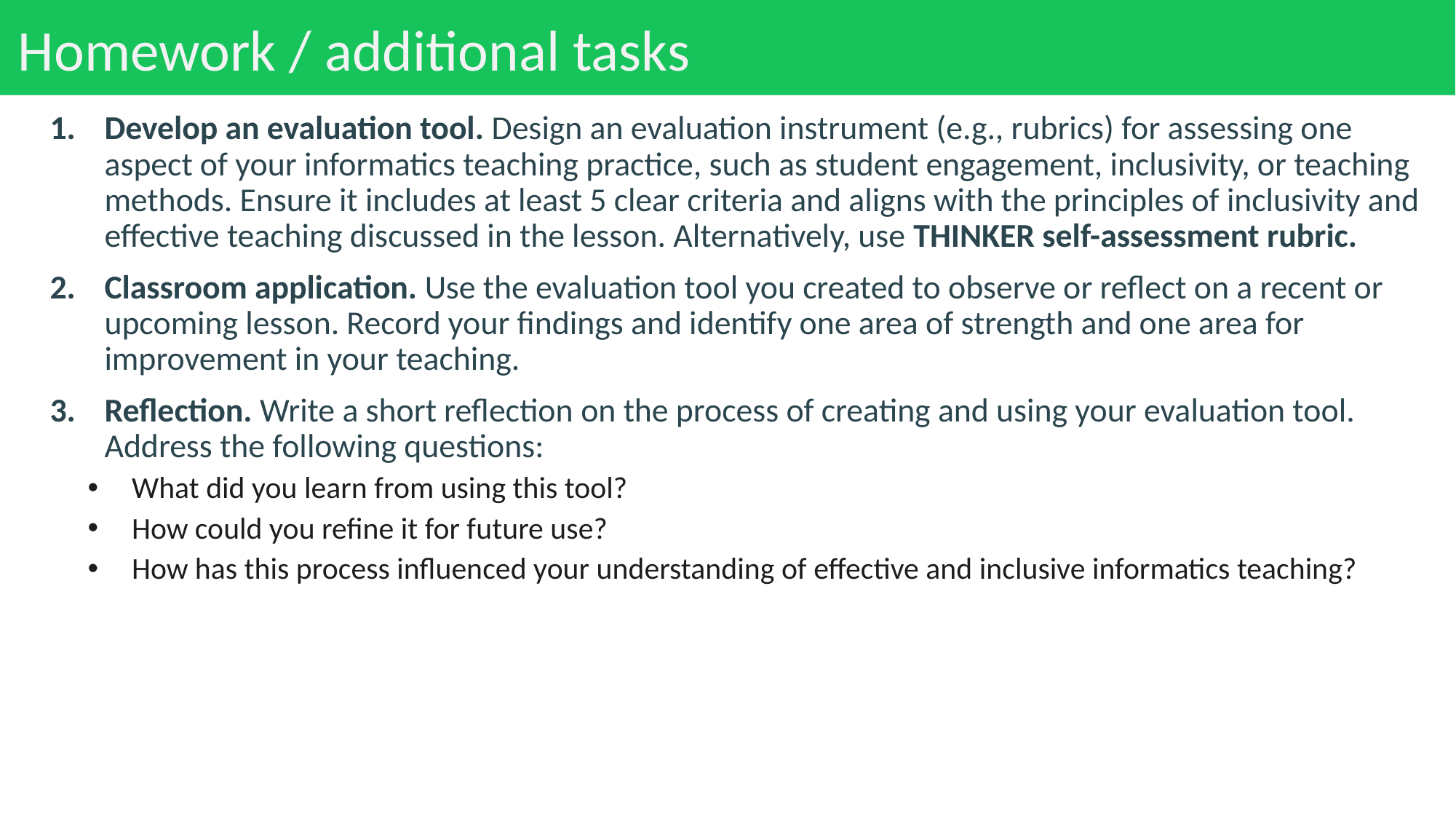

# Homework / additional tasks
Develop an evaluation tool. Design an evaluation instrument (e.g., rubrics) for assessing one aspect of your informatics teaching practice, such as student engagement, inclusivity, or teaching methods. Ensure it includes at least 5 clear criteria and aligns with the principles of inclusivity and effective teaching discussed in the lesson. Alternatively, use THINKER self-assessment rubric.
Classroom application. Use the evaluation tool you created to observe or reflect on a recent or upcoming lesson. Record your findings and identify one area of strength and one area for improvement in your teaching.
Reflection. Write a short reflection on the process of creating and using your evaluation tool. Address the following questions:
What did you learn from using this tool?
How could you refine it for future use?
How has this process influenced your understanding of effective and inclusive informatics teaching?